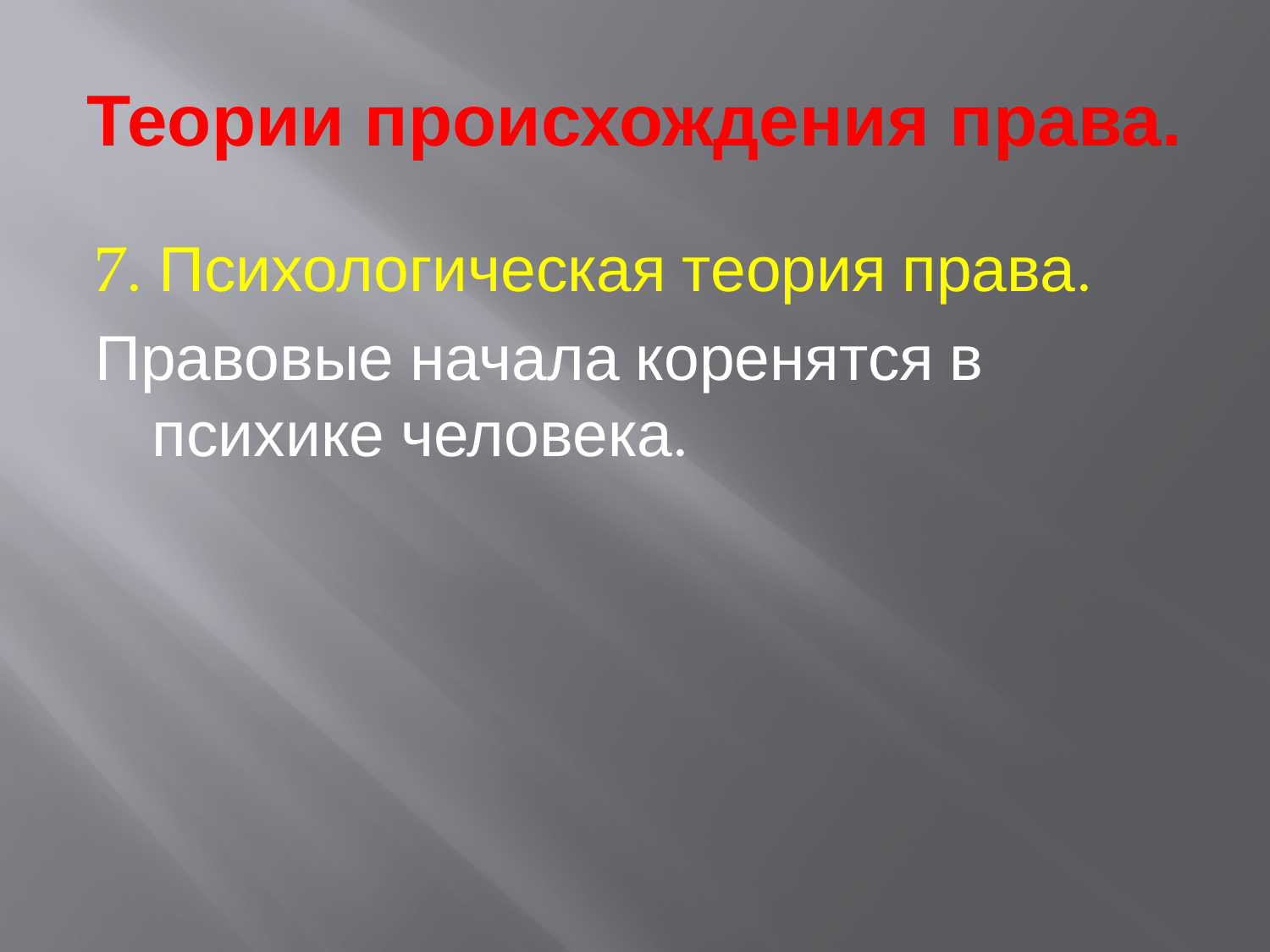

# Теории происхождения права.
7. Психологическая теория права.
Правовые начала коренятся в психике человека.